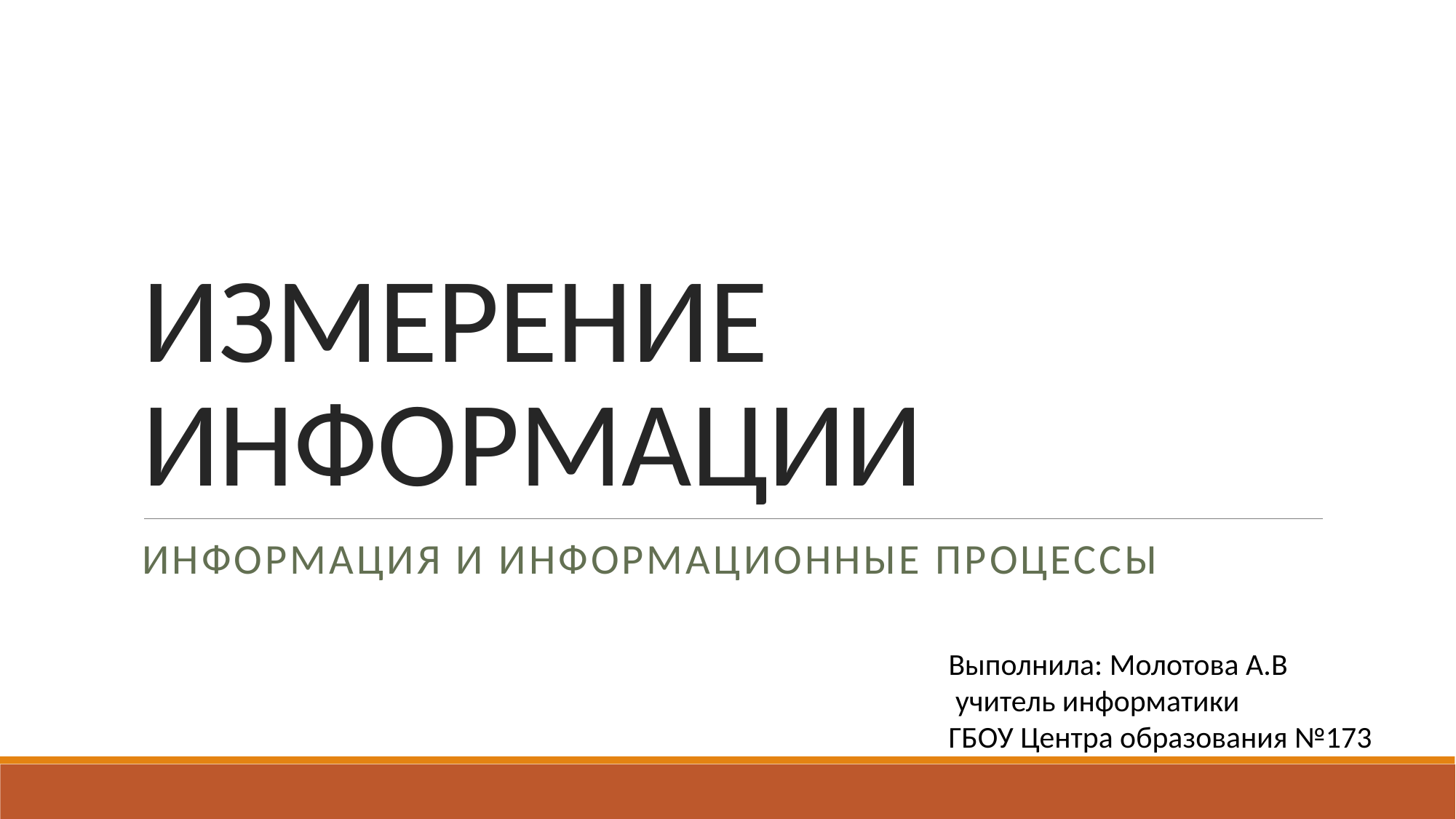

# ИЗМЕРЕНИЕ ИНФОРМАЦИИ
ИНФОРМАЦИЯ И ИНФОРМАЦИОННЫЕ ПРОЦЕССЫ

Выполнила: Молотова А.В
 учитель информатики
ГБОУ Центра образования №173